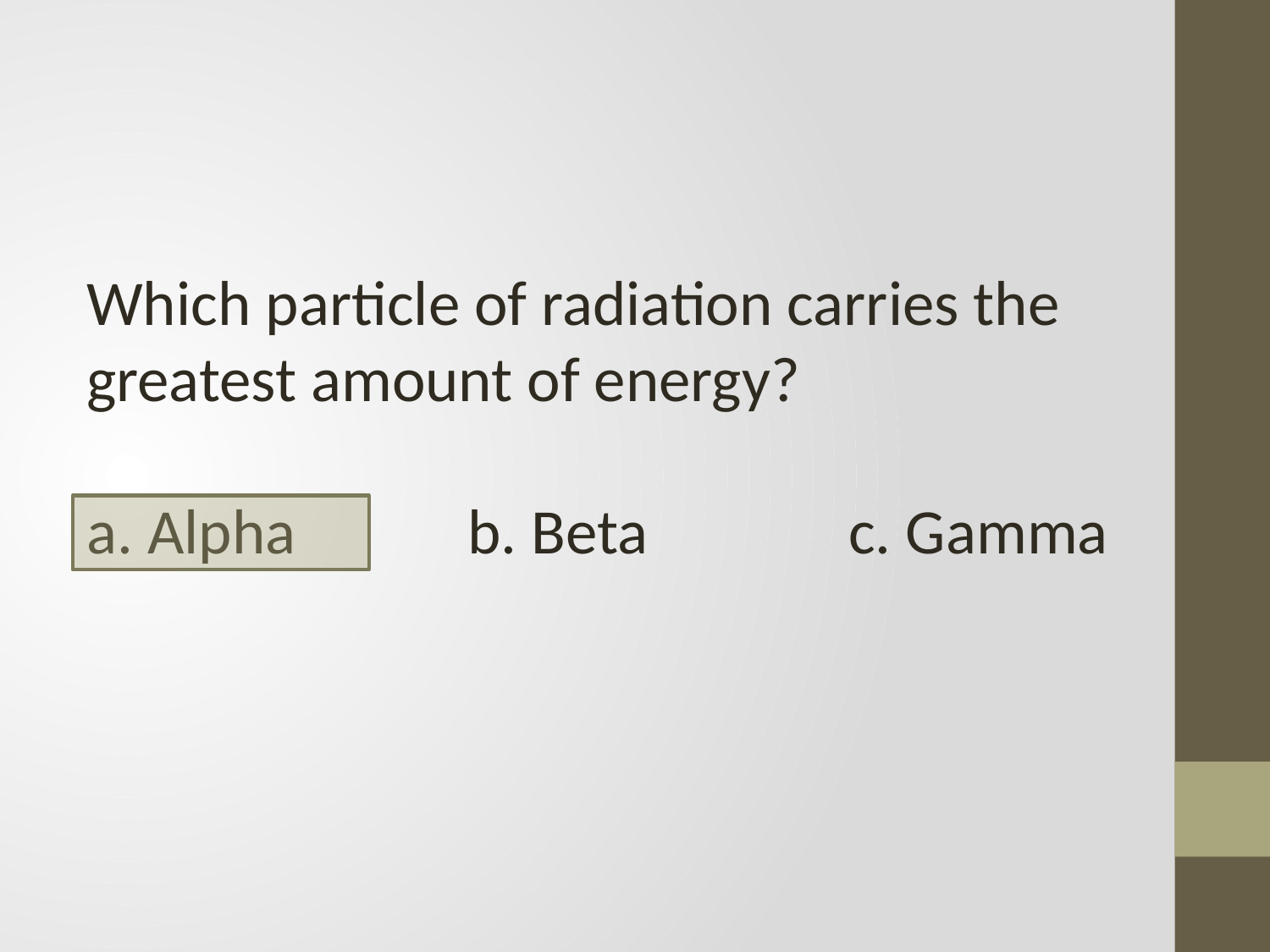

Which particle of radiation carries the greatest amount of energy?

a. Alpha		b. Beta		c. Gamma